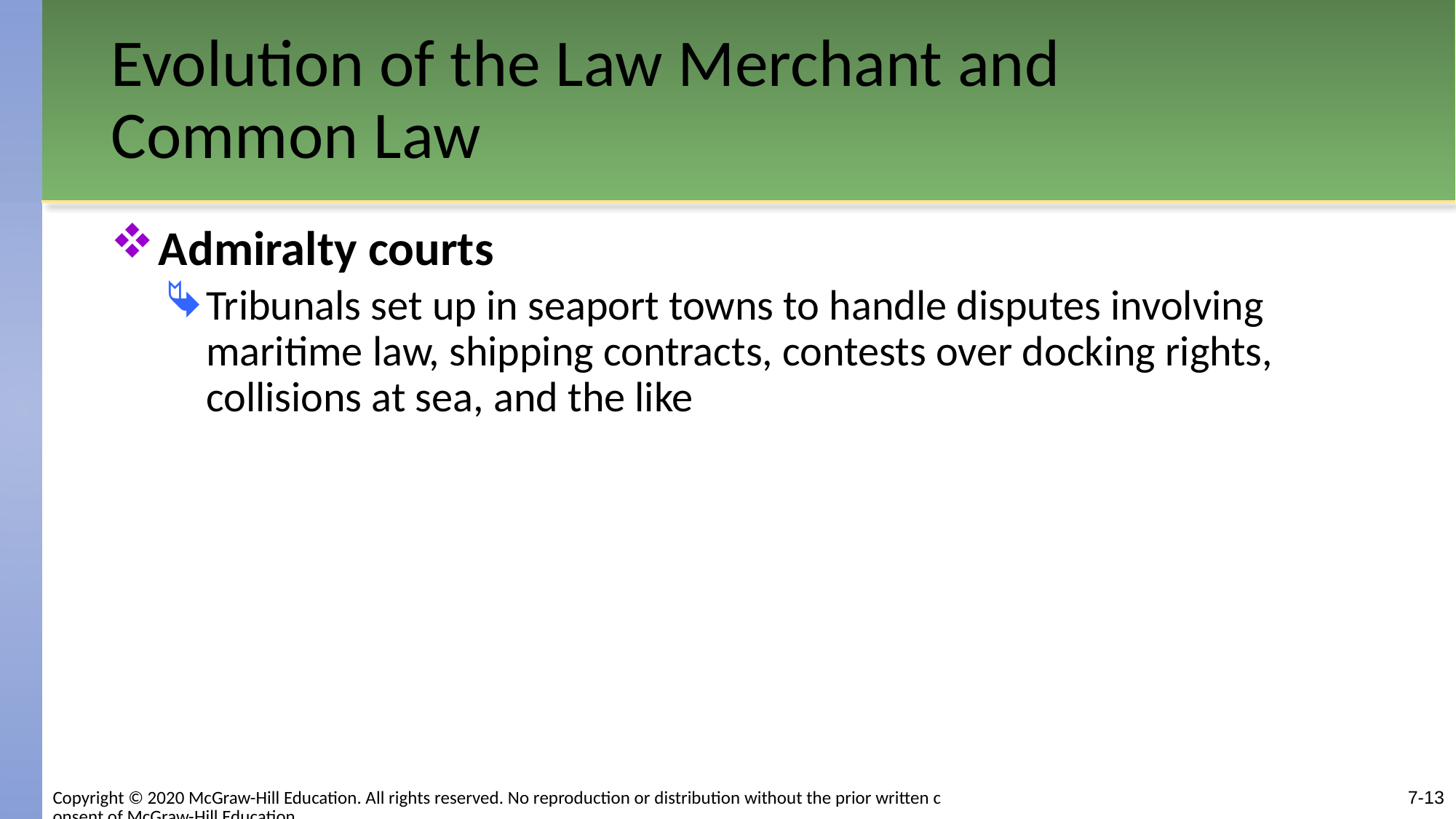

# Evolution of the Law Merchant and Common Law
Admiralty courts
Tribunals set up in seaport towns to handle disputes involving maritime law, shipping contracts, contests over docking rights, collisions at sea, and the like
Copyright © 2020 McGraw-Hill Education. All rights reserved. No reproduction or distribution without the prior written consent of McGraw-Hill Education.
7-13